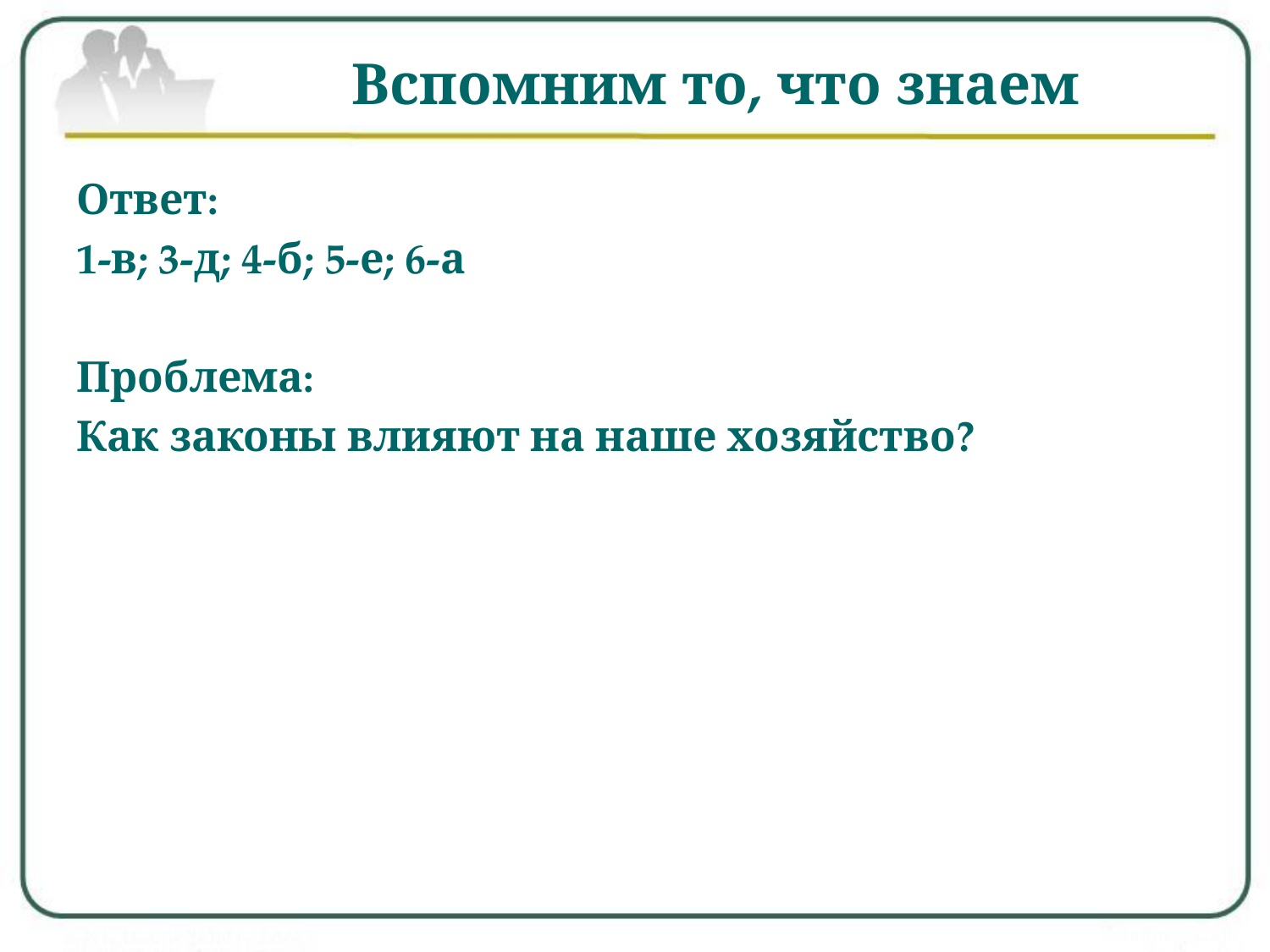

# Вспомним то, что знаем
Ответ:
1-в; 3-д; 4-б; 5-е; 6-а

Проблема:
Как законы влияют на наше хозяйство?